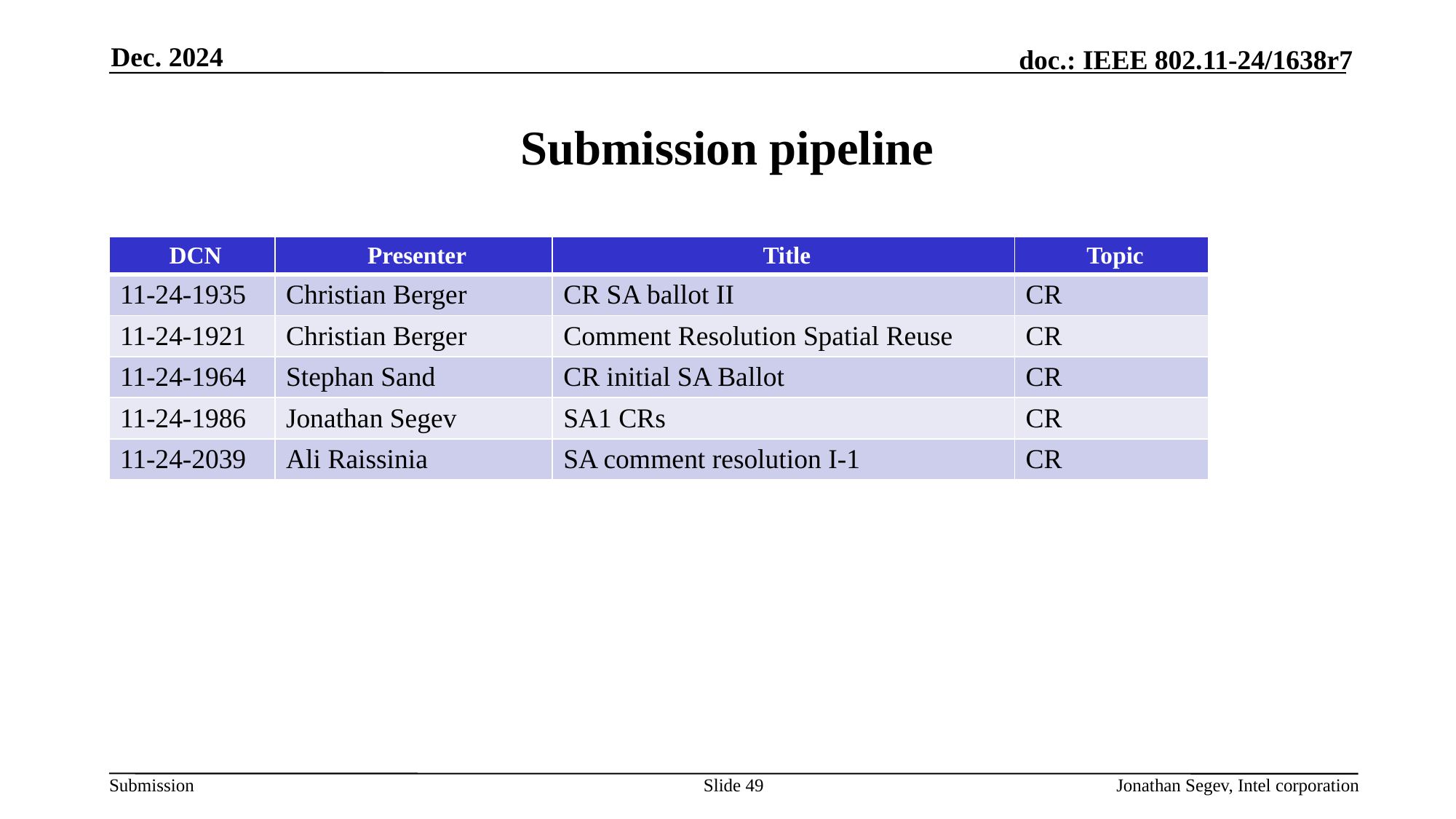

Dec. 2024
# Submission pipeline
| DCN | Presenter | Title | Topic |
| --- | --- | --- | --- |
| 11-24-1935 | Christian Berger | CR SA ballot II | CR |
| 11-24-1921 | Christian Berger | Comment Resolution Spatial Reuse | CR |
| 11-24-1964 | Stephan Sand | CR initial SA Ballot | CR |
| 11-24-1986 | Jonathan Segev | SA1 CRs | CR |
| 11-24-2039 | Ali Raissinia | SA comment resolution I-1 | CR |
Slide 49
Jonathan Segev, Intel corporation